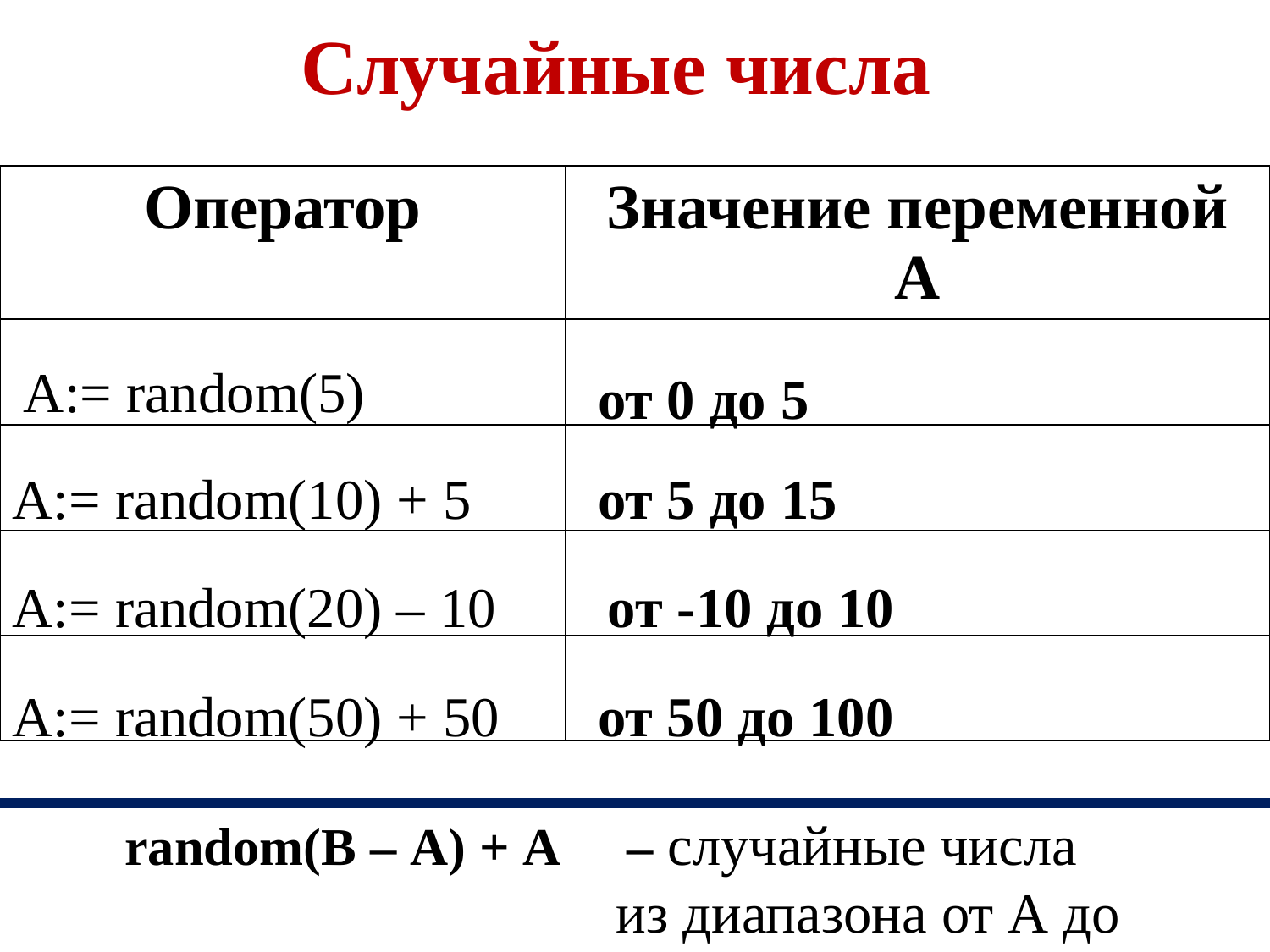

# Случайные числа
| Оператор | Значение переменной А |
| --- | --- |
| A:= random(5) |  |
|  |  |
|  |  |
|  |  |
от 0 до 5
A:= random(10) + 5
от 5 до 15
A:= random(20) – 10
от -10 до 10
A:= random(50) + 50
от 50 до 100
random(В – А) + А     – случайные числа
                                из диапазона от А до В